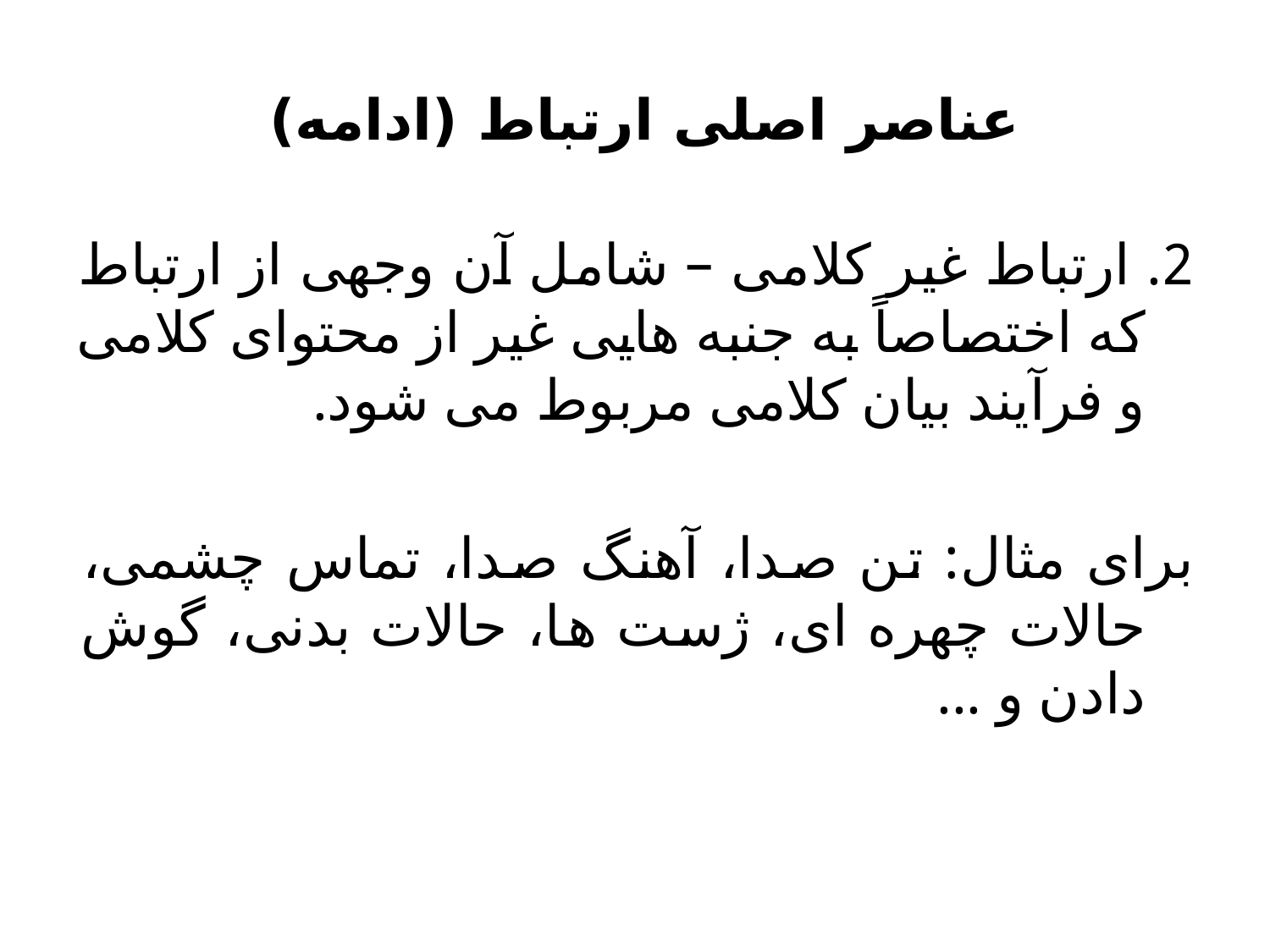

# عناصر اصلی ارتباط (ادامه)
2. ارتباط غیر کلامی – شامل آن وجهی از ارتباط که اختصاصاً به جنبه هایی غیر از محتوای کلامی و فرآیند بیان کلامی مربوط می شود.

برای مثال: تن صدا، آهنگ صدا، تماس چشمی، حالات چهره ای، ژست ها، حالات بدنی، گوش دادن و ...